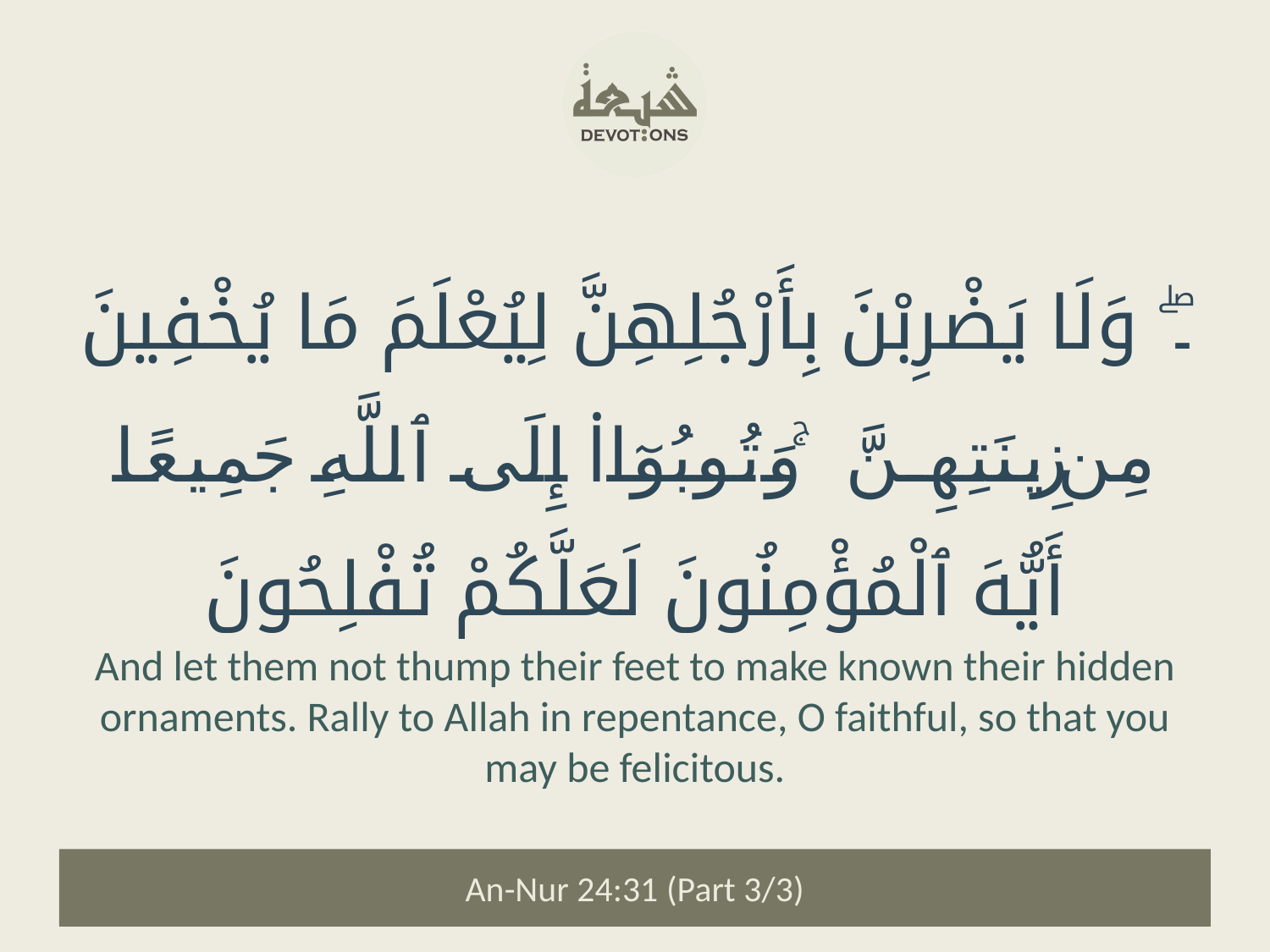

۔ۖ  وَلَا يَضْرِبْنَ بِأَرْجُلِهِنَّ لِيُعْلَمَ مَا يُخْفِينَ مِن زِينَتِهِنَّ ۚ وَتُوبُوٓا۟ إِلَى ٱللَّهِ جَمِيعًا أَيُّهَ ٱلْمُؤْمِنُونَ لَعَلَّكُمْ تُفْلِحُونَ
And let them not thump their feet to make known their hidden ornaments. Rally to Allah in repentance, O faithful, so that you may be felicitous.
An-Nur 24:31 (Part 3/3)